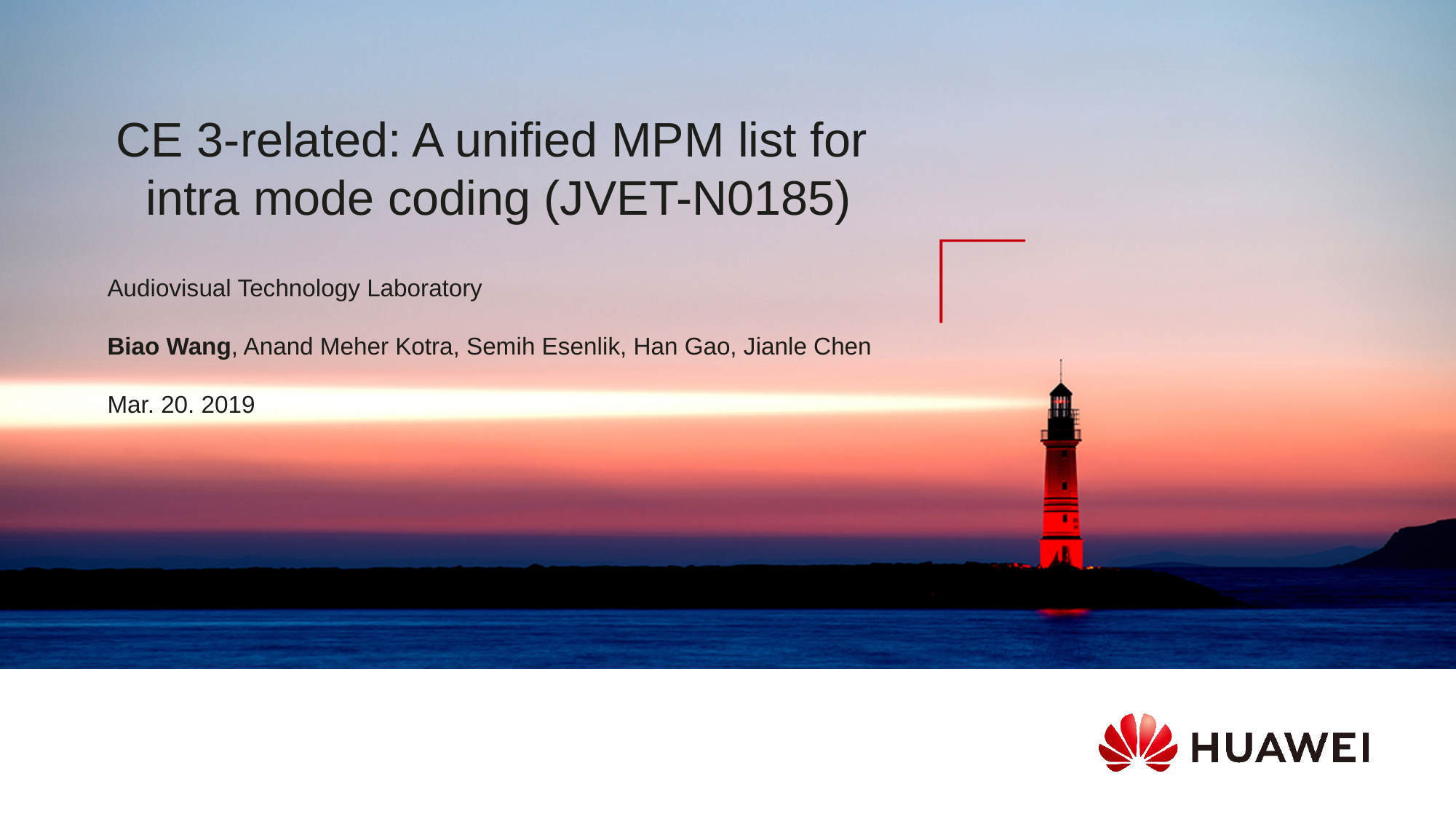

# CE 3-related: A unified MPM list for intra mode coding (JVET-N0185)
Audiovisual Technology Laboratory

Biao Wang, Anand Meher Kotra, Semih Esenlik, Han Gao, Jianle Chen

Mar. 20. 2019